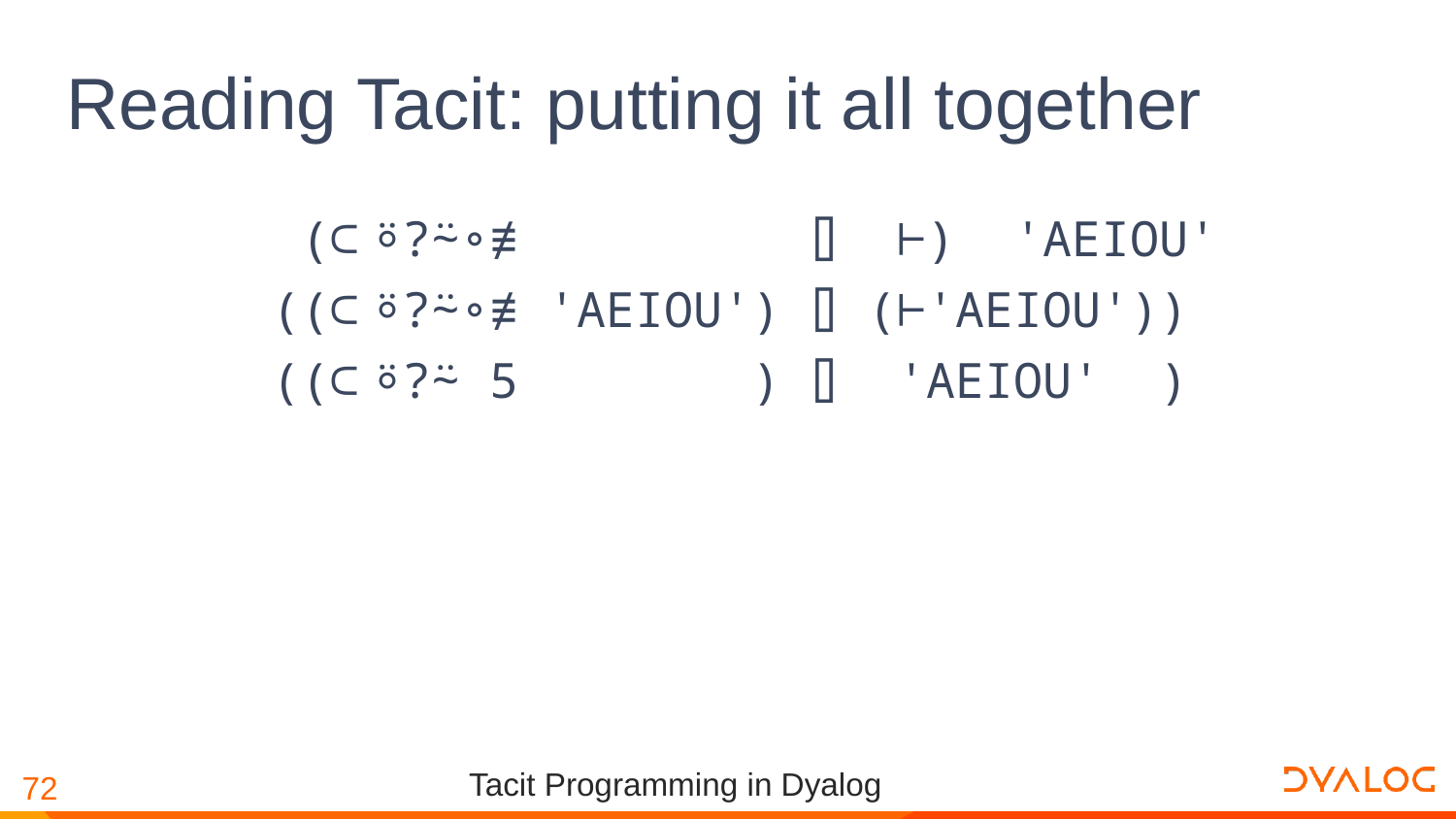

# Reading Tacit: putting it all together
  (⊂ ⍤?⍨∘≢          ⌷  ⊢)  'AEIOU'
((⊂ ⍤?⍨∘≢ 'AEIOU') ⌷ (⊢'AEIOU'))
((⊂ ⍤?⍨ 5        ) ⌷  'AEIOU'  )